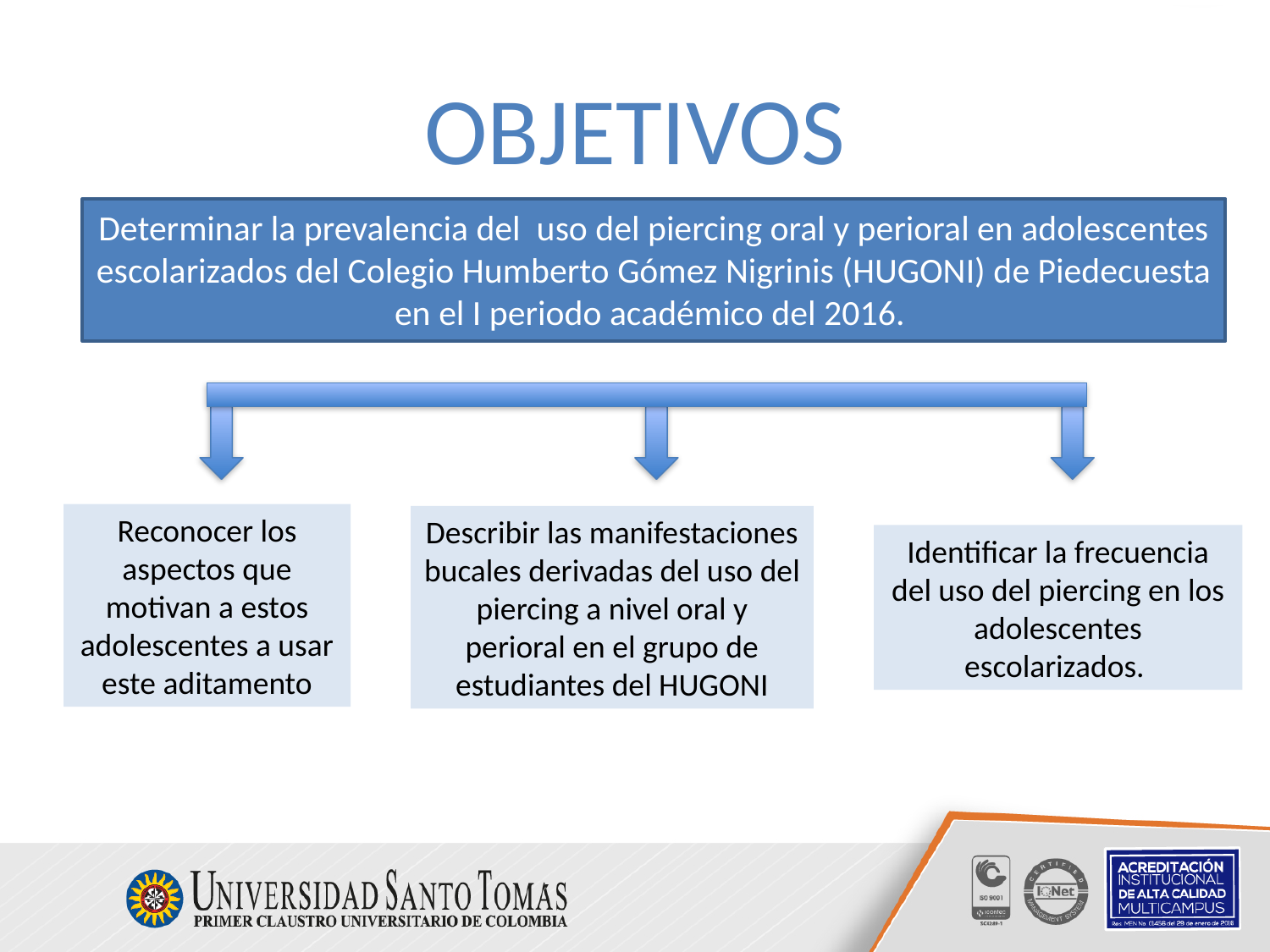

OBJETIVOS
Determinar la prevalencia del  uso del piercing oral y perioral en adolescentes escolarizados del Colegio Humberto Gómez Nigrinis (HUGONI) de Piedecuesta en el I periodo académico del 2016.

Reconocer los aspectos que motivan a estos adolescentes a usar este aditamento
Describir las manifestaciones bucales derivadas del uso del piercing a nivel oral y perioral en el grupo de estudiantes del HUGONI
Identificar la frecuencia del uso del piercing en los adolescentes escolarizados.